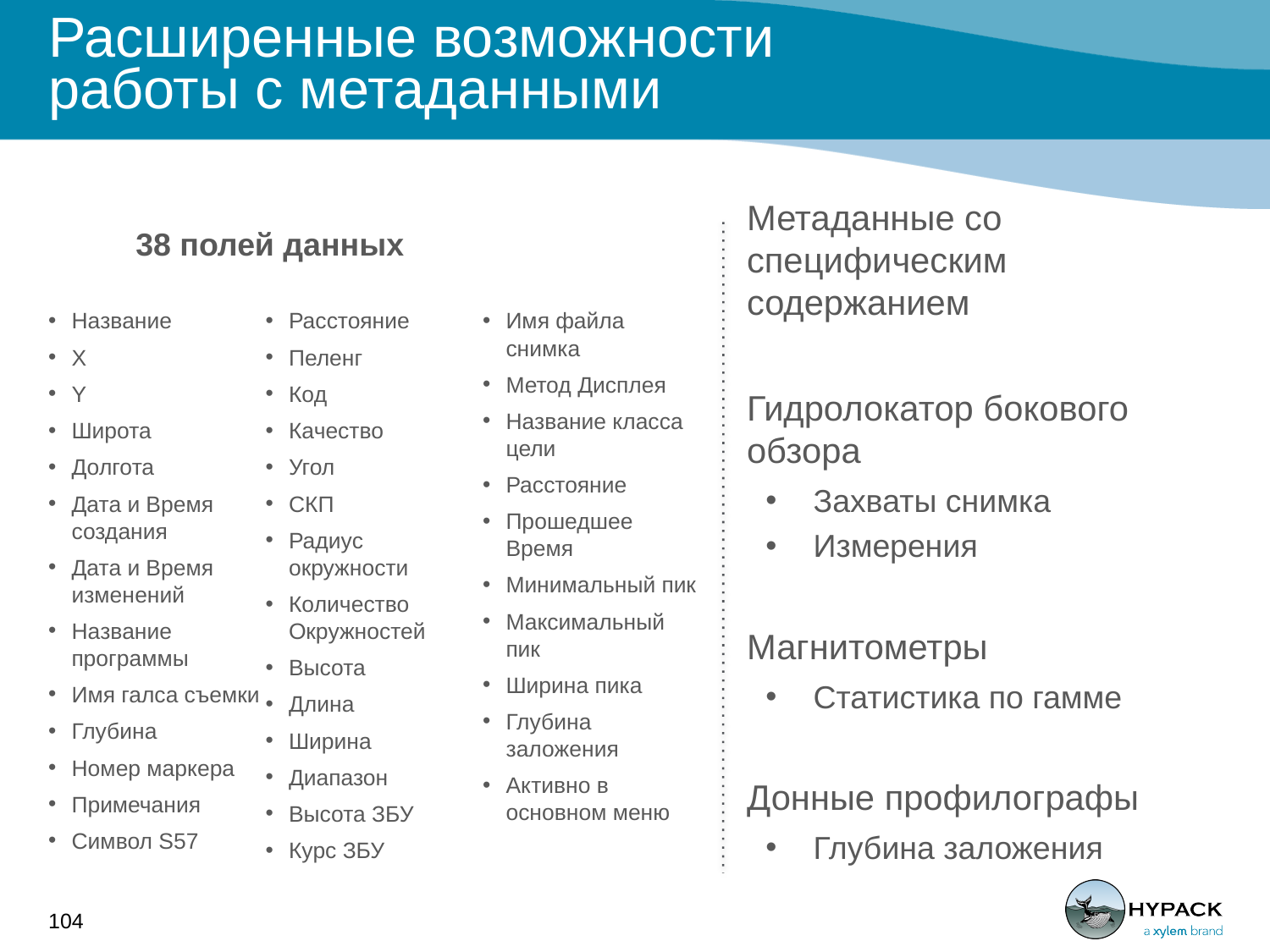

# Расширенные возможности работы с метаданными
Метаданные со специфическим содержанием

Гидролокатор бокового обзора
Захваты снимка
Измерения

Магнитометры
Статистика по гамме

Донные профилографы
Глубина заложения

38 полей данных
Название
X
Y
Широта
Долгота
Дата и Время создания
Дата и Время изменений
Название программы
Имя галса съемки
Глубина
Номер маркера
Примечания
Символ S57
Расстояние
Пеленг
Код
Качество
Угол
СКП
Радиус окружности
Количество Окружностей
Высота
Длина
Ширина
Диапазон
Высота ЗБУ
Курс ЗБУ
Имя файла снимка
Метод Дисплея
Название класса цели
Расстояние
Прошедшее Время
Минимальный пик
Максимальный пик
Ширина пика
Глубина заложения
Активно в основном меню

104